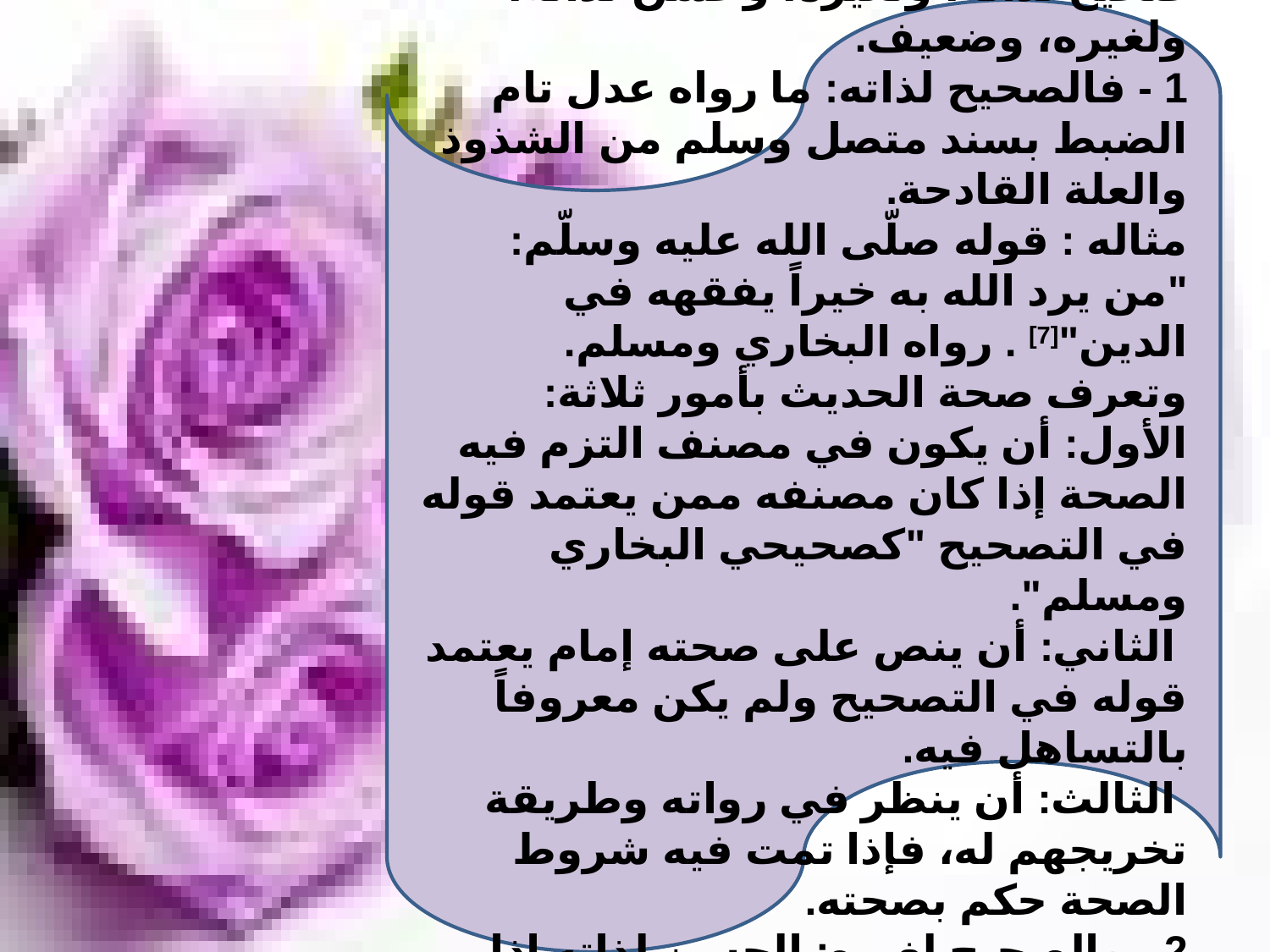

وتنقسم الآحاد باعتبار الرتبة إلى خمسة أقسام:
صحيح لذاته، ولغيره، وحسن لذاته، ولغيره، وضعيف.
1 - فالصحيح لذاته: ما رواه عدل تام الضبط بسند متصل وسلم من الشذوذ والعلة القادحة.
مثاله : قوله صلّى الله عليه وسلّم: "من يرد الله به خيراً يفقهه في الدين"[7] . رواه البخاري ومسلم.
وتعرف صحة الحديث بأمور ثلاثة:
الأول: أن يكون في مصنف التزم فيه الصحة إذا كان مصنفه ممن يعتمد قوله في التصحيح "كصحيحي البخاري ومسلم".
 الثاني: أن ينص على صحته إمام يعتمد قوله في التصحيح ولم يكن معروفاً بالتساهل فيه.
 الثالث: أن ينظر في رواته وطريقة تخريجهم له، فإذا تمت فيه شروط الصحة حكم بصحته.
2 - والصحيح لغيره: الحسن لذاته إذا تعددت طرقه.

[7]

#